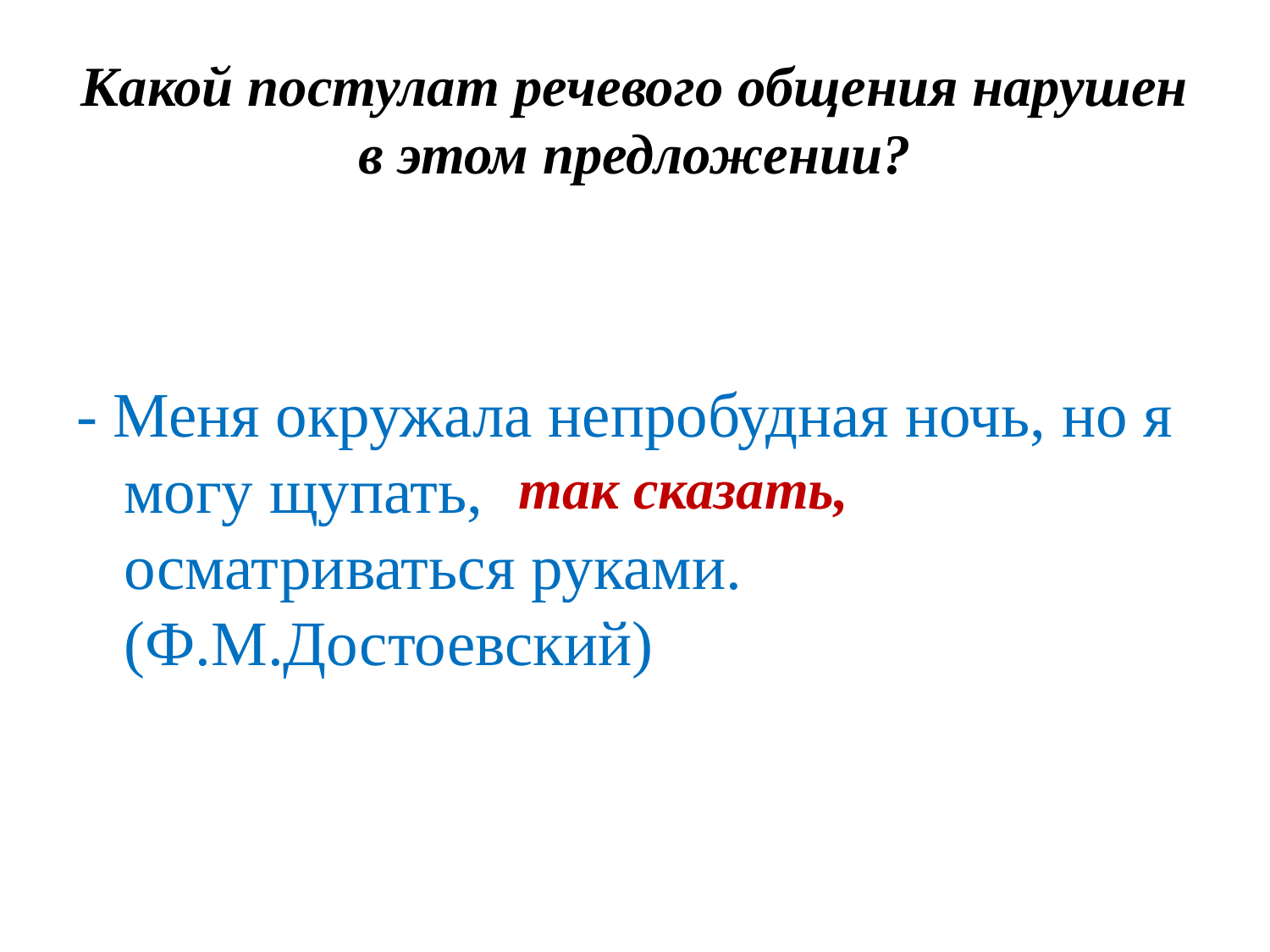

# Какой постулат речевого общения нарушен в этом предложении?
- Меня окружала непробудная ночь, но я могу щупать,                                 осматриваться руками. (Ф.М.Достоевский)
так сказать,